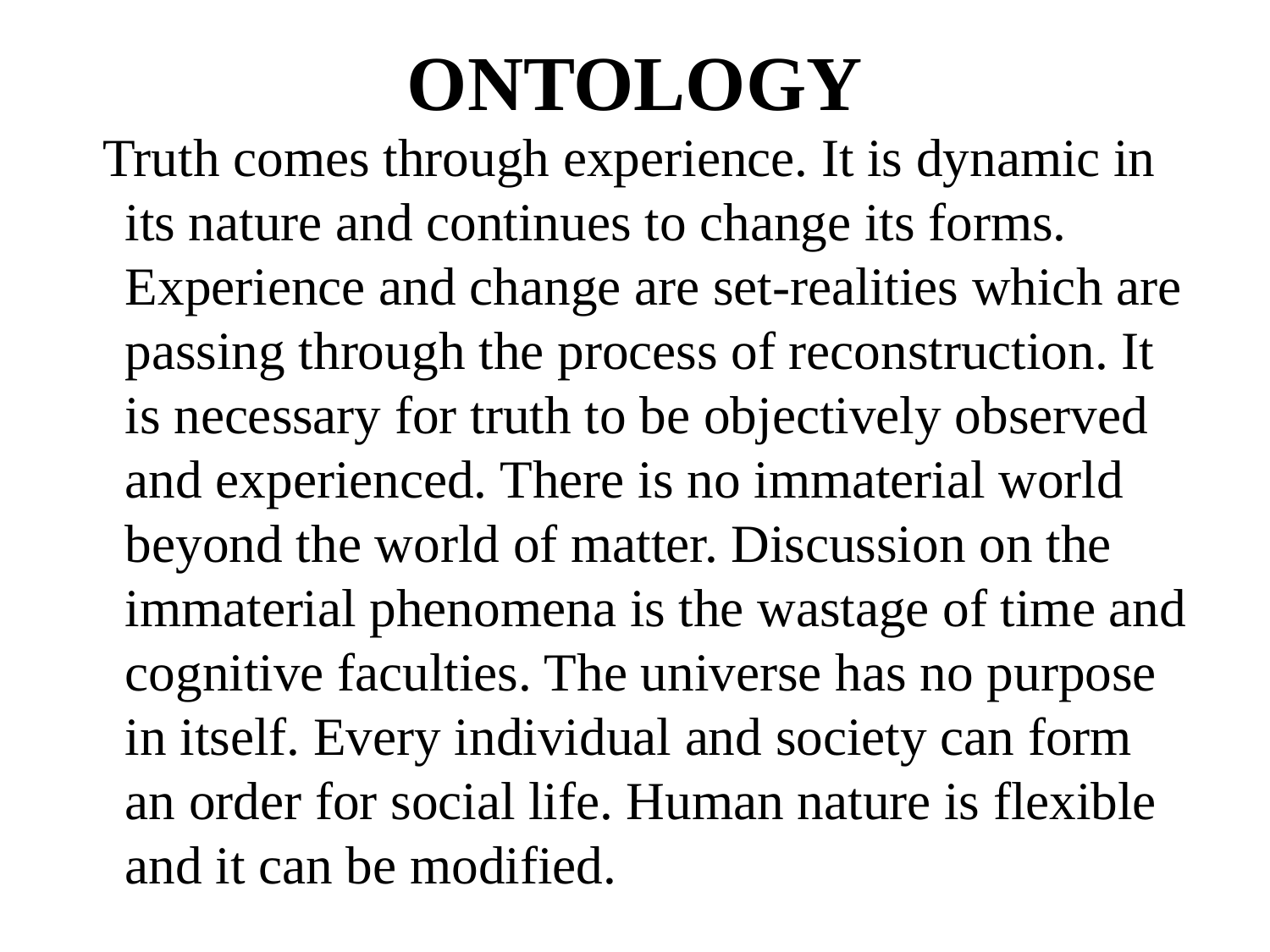

# ONTOLOGY
  Truth comes through experience. It is dynamic in its nature and continues to change its forms. Experience and change are set-realities which are passing through the process of reconstruction. It is necessary for truth to be objectively observed and experienced. There is no immaterial world beyond the world of matter. Discussion on the immaterial phenomena is the wastage of time and cognitive faculties. The universe has no purpose in itself. Every individual and society can form an order for social life. Human nature is flexible and it can be modified.